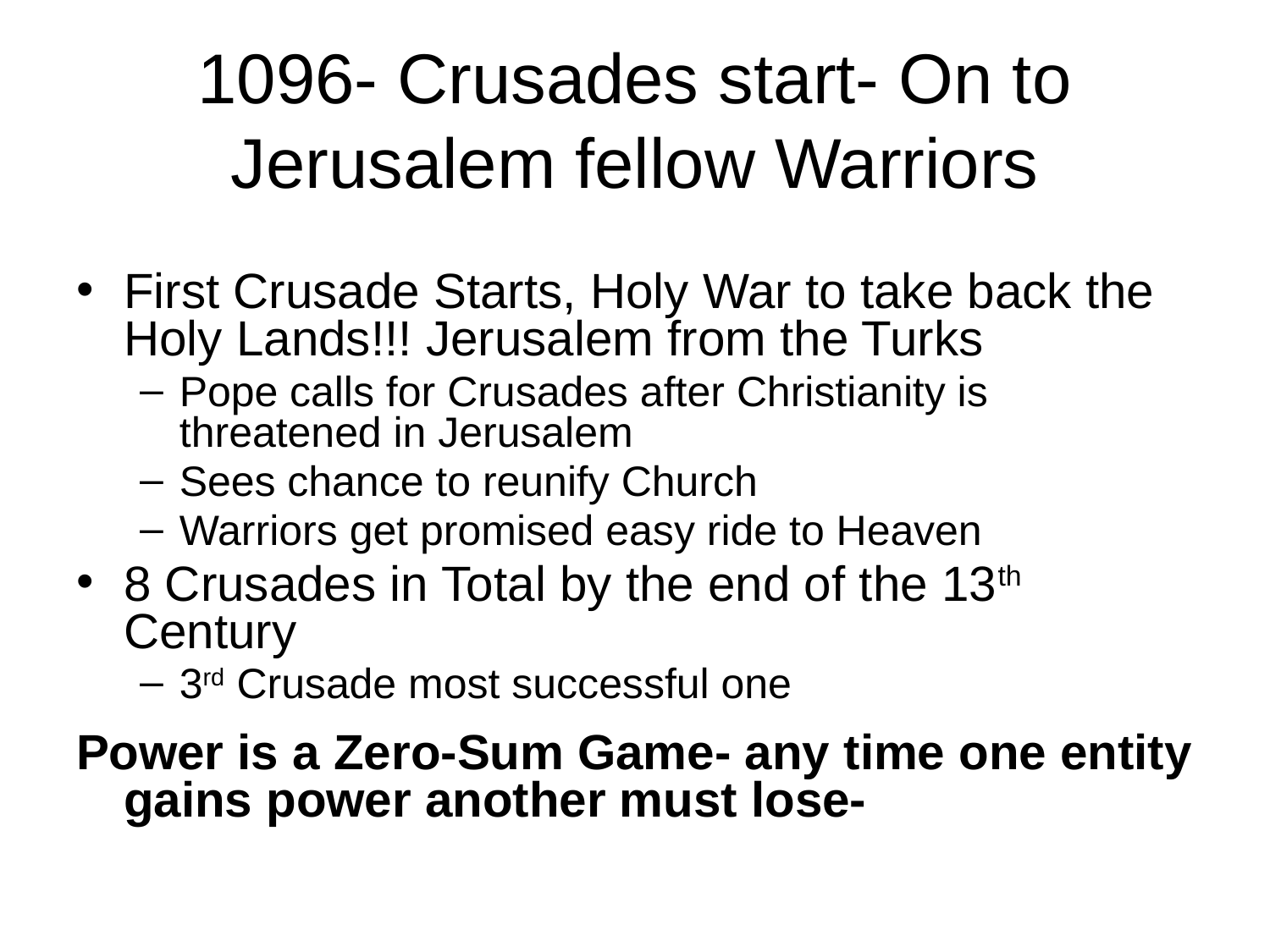

# 1096- Crusades start- On to Jerusalem fellow Warriors
First Crusade Starts, Holy War to take back the Holy Lands!!! Jerusalem from the Turks
Pope calls for Crusades after Christianity is threatened in Jerusalem
Sees chance to reunify Church
Warriors get promised easy ride to Heaven
8 Crusades in Total by the end of the 13th Century
3rd Crusade most successful one
Power is a Zero-Sum Game- any time one entity gains power another must lose-